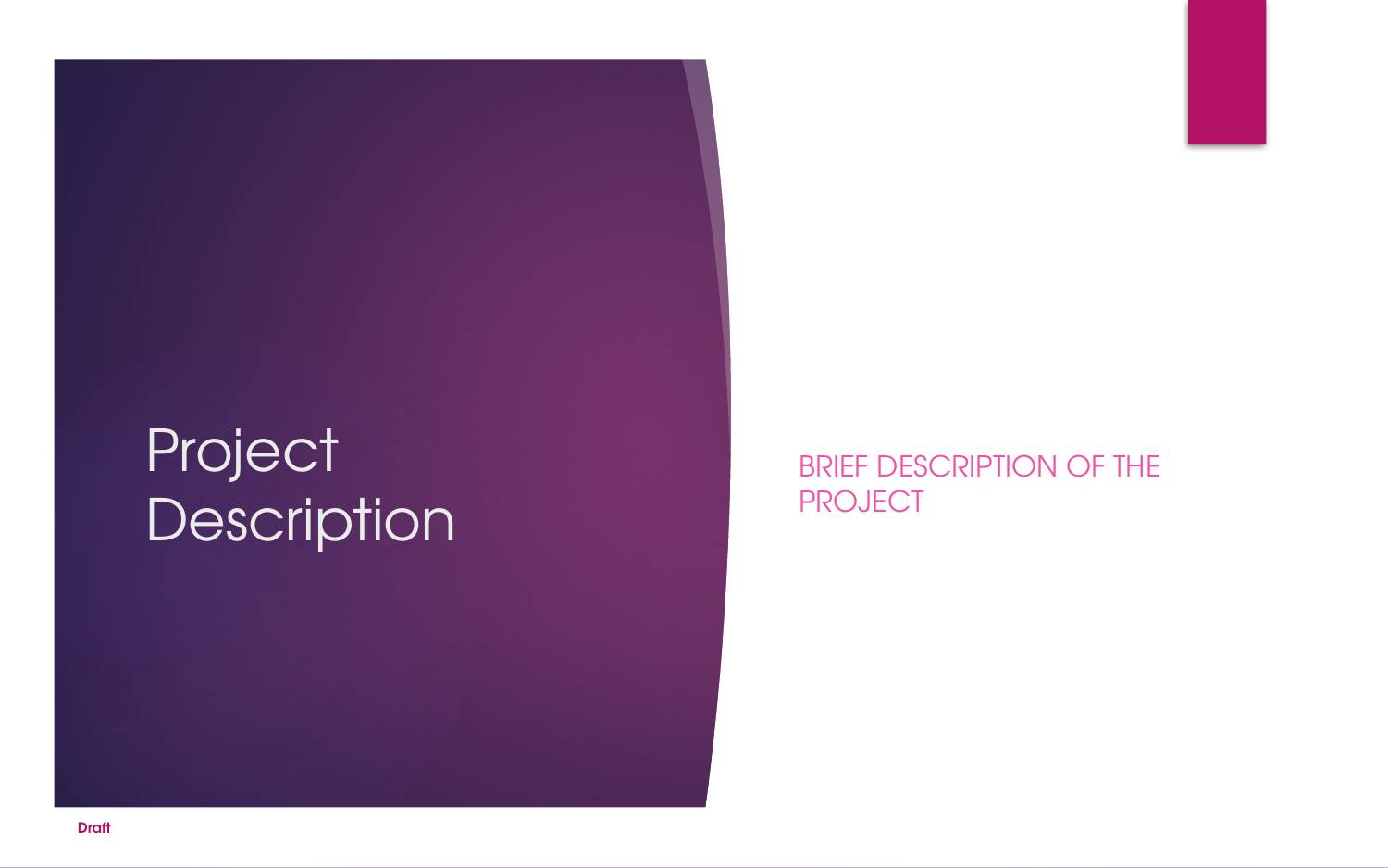

Brief description of the project
# Project Description
Draft